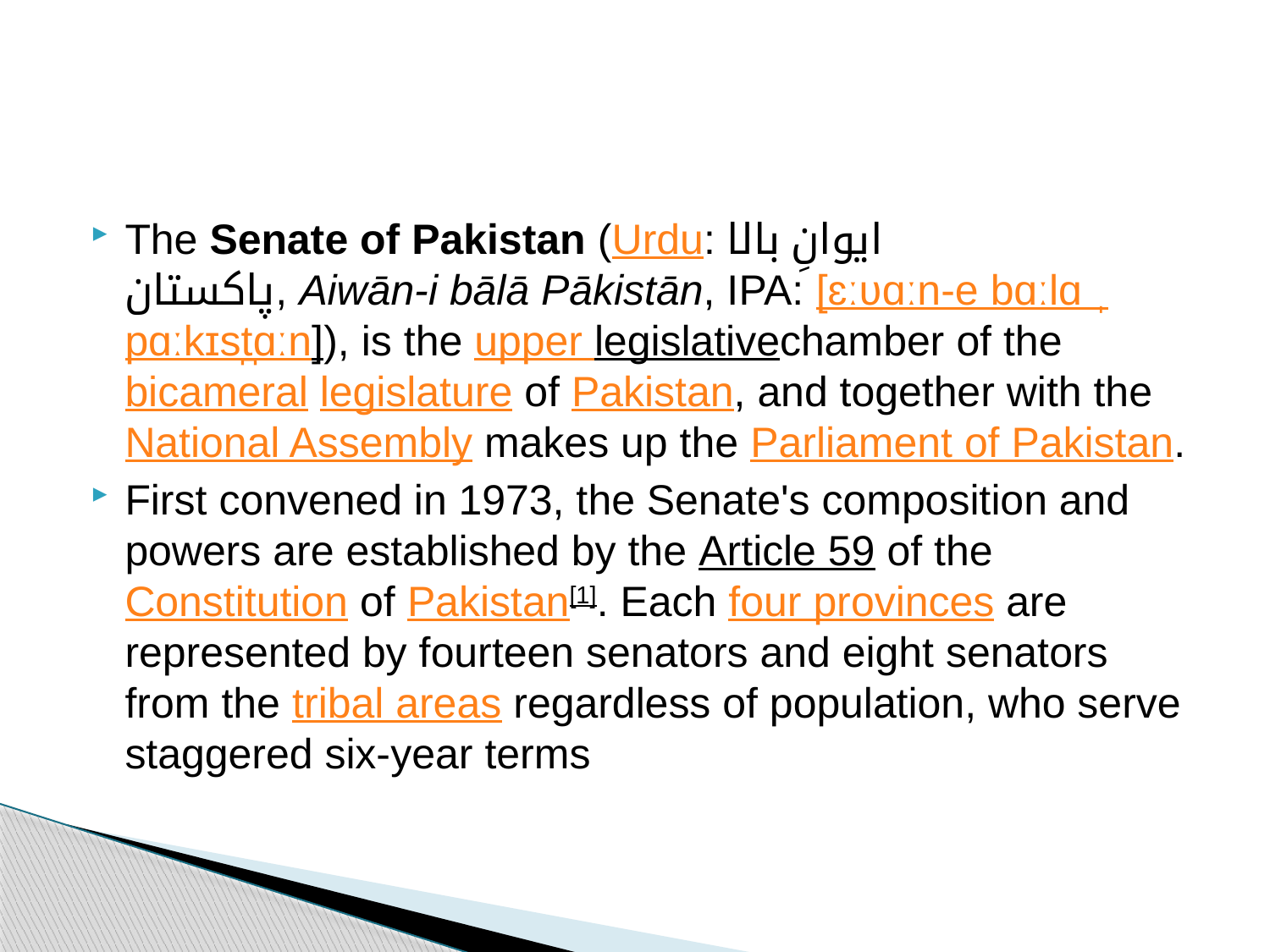

#
The Senate of Pakistan (Urdu: ایوانِ بالا پاکستان‬‎, Aiwān-i bālā Pākistān, IPA: [ɛːʋɑːn-e bɑːlɑ ˌpɑːkɪst̪ɑːn]), is the upper legislativechamber of the bicameral legislature of Pakistan, and together with the National Assembly makes up the Parliament of Pakistan.
First convened in 1973, the Senate's composition and powers are established by the Article 59 of the Constitution of Pakistan[1]. Each four provinces are represented by fourteen senators and eight senators from the tribal areas regardless of population, who serve staggered six-year terms